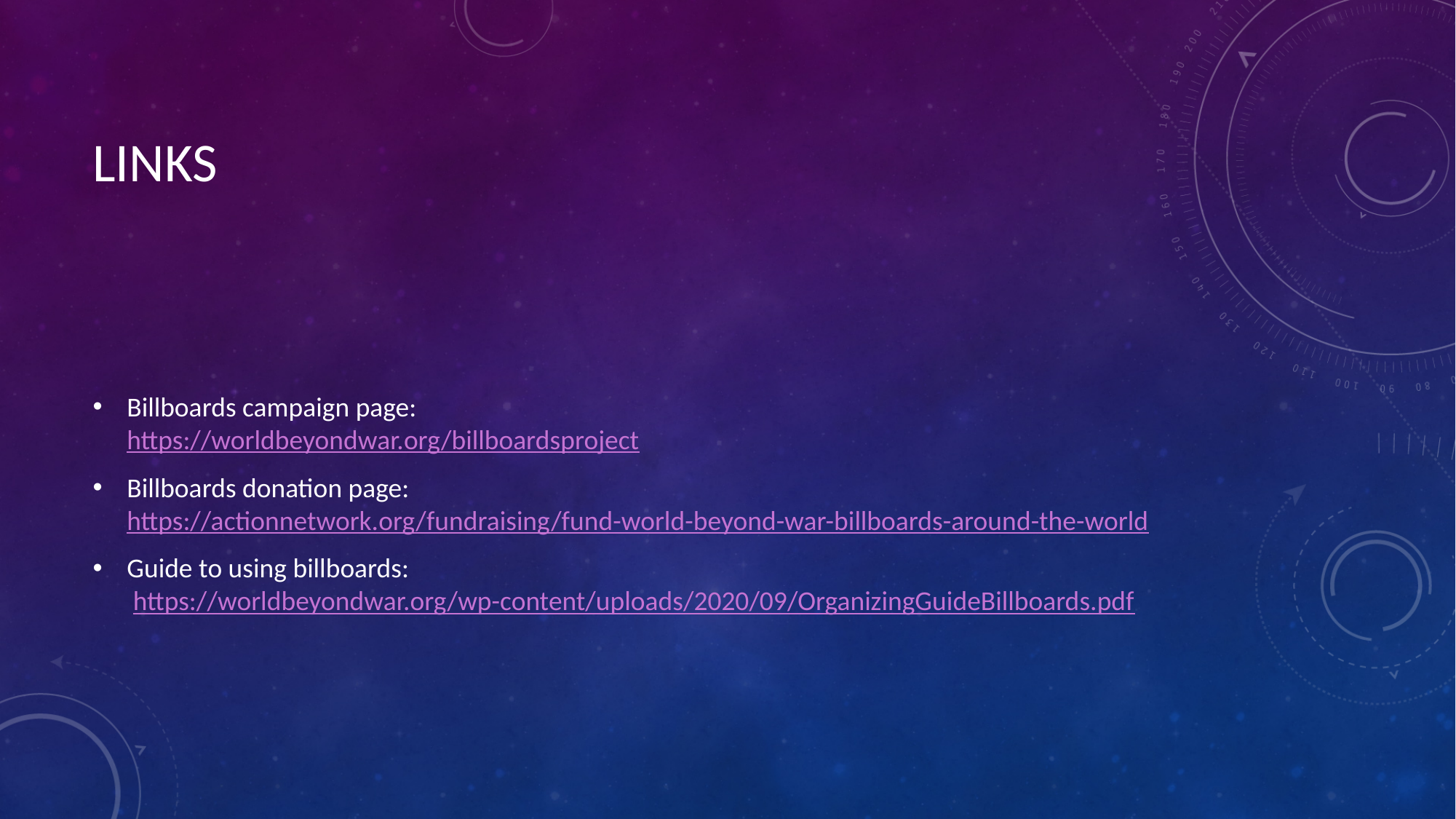

# LINKS
Billboards campaign page:
https://worldbeyondwar.org/billboardsproject
Billboards donation page:
https://actionnetwork.org/fundraising/fund-world-beyond-war-billboards-around-the-world
Guide to using billboards:
 https://worldbeyondwar.org/wp-content/uploads/2020/09/OrganizingGuideBillboards.pdf